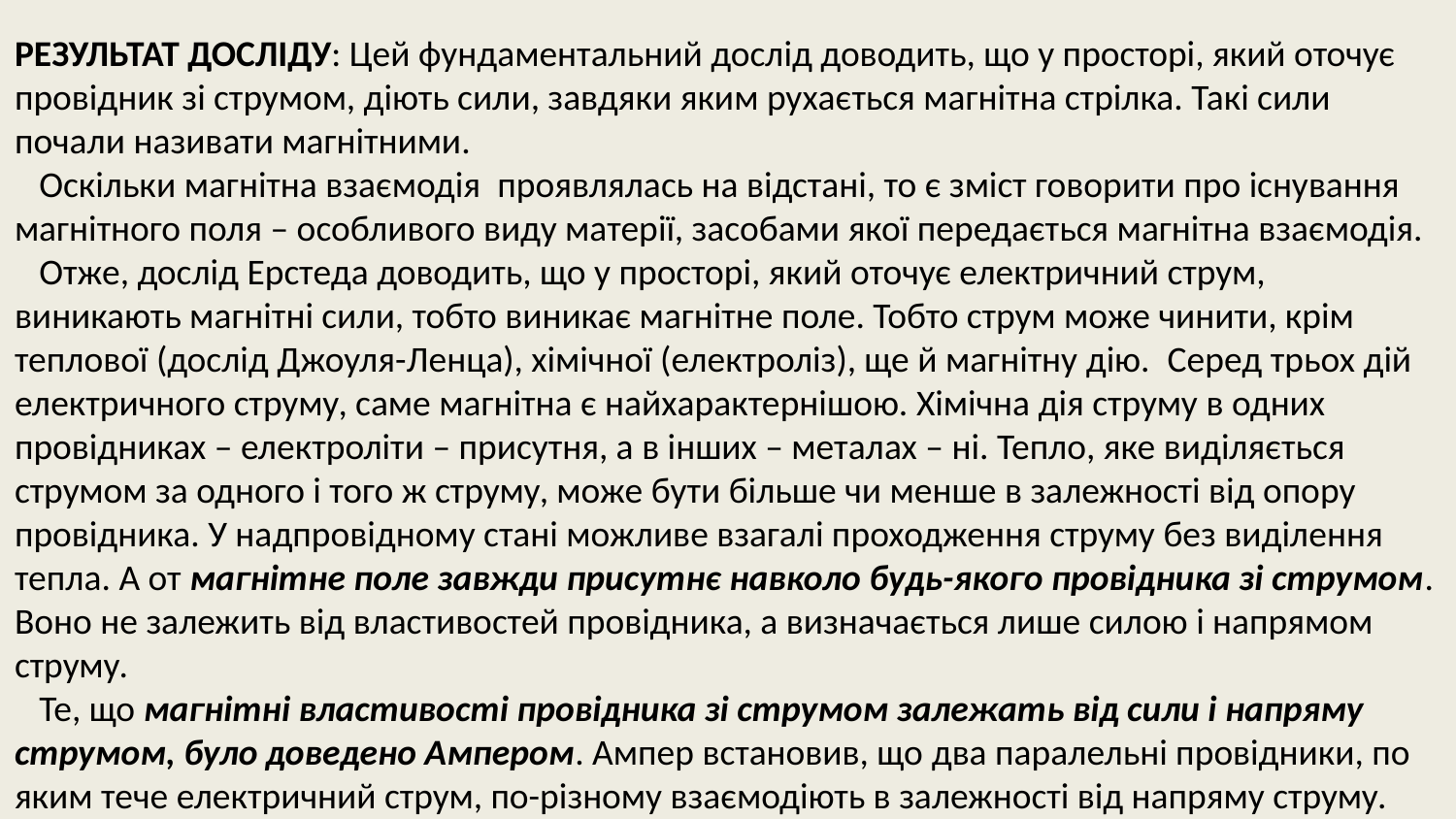

РЕЗУЛЬТАТ ДОСЛІДУ: Цей фундаментальний дослід доводить, що у просторі, який оточує провідник зі струмом, діють сили, завдяки яким рухається магнітна стрілка. Такі сили почали називати магнітними.
   Оскільки магнітна взаємодія  проявлялась на відстані, то є зміст говорити про існування магнітного поля – особливого виду матерії, засобами якої передається магнітна взаємодія.
   Отже, дослід Ерстеда доводить, що у просторі, який оточує електричний струм, виникають магнітні сили, тобто виникає магнітне поле. Тобто струм може чинити, крім теплової (дослід Джоуля-Ленца), хімічної (електроліз), ще й магнітну дію.  Серед трьох дій електричного струму, саме магнітна є найхарактернішою. Хімічна дія струму в одних провідниках – електроліти – присутня, а в інших – металах – ні. Тепло, яке виділяється струмом за одного і того ж струму, може бути більше чи менше в залежності від опору провідника. У надпровідному стані можливе взагалі проходження струму без виділення тепла. А от магнітне поле завжди присутнє навколо будь-якого провідника зі струмом. Воно не залежить від властивостей провідника, а визначається лише силою і напрямом струму.
   Те, що магнітні властивості провідника зі струмом залежать від сили і напряму струмом, було доведено Ампером. Ампер встановив, що два паралельні провідники, по яким тече електричний струм, по-різному взаємодіють в залежності від напряму струму. Якщо по обом провідникам струм тече в одному напрямі, вони притягуються один до одного, а якщо і взаємно протилежних, то відштовхуються. Сила взаємного притягання чи відштовхування двох паралельних провідників зі струмом залежала від сили струм, який протікав ними. З цього Ампер зробив висновок, що магнітні властивості, які проявляли ці провідники, у кожному з випадків різні